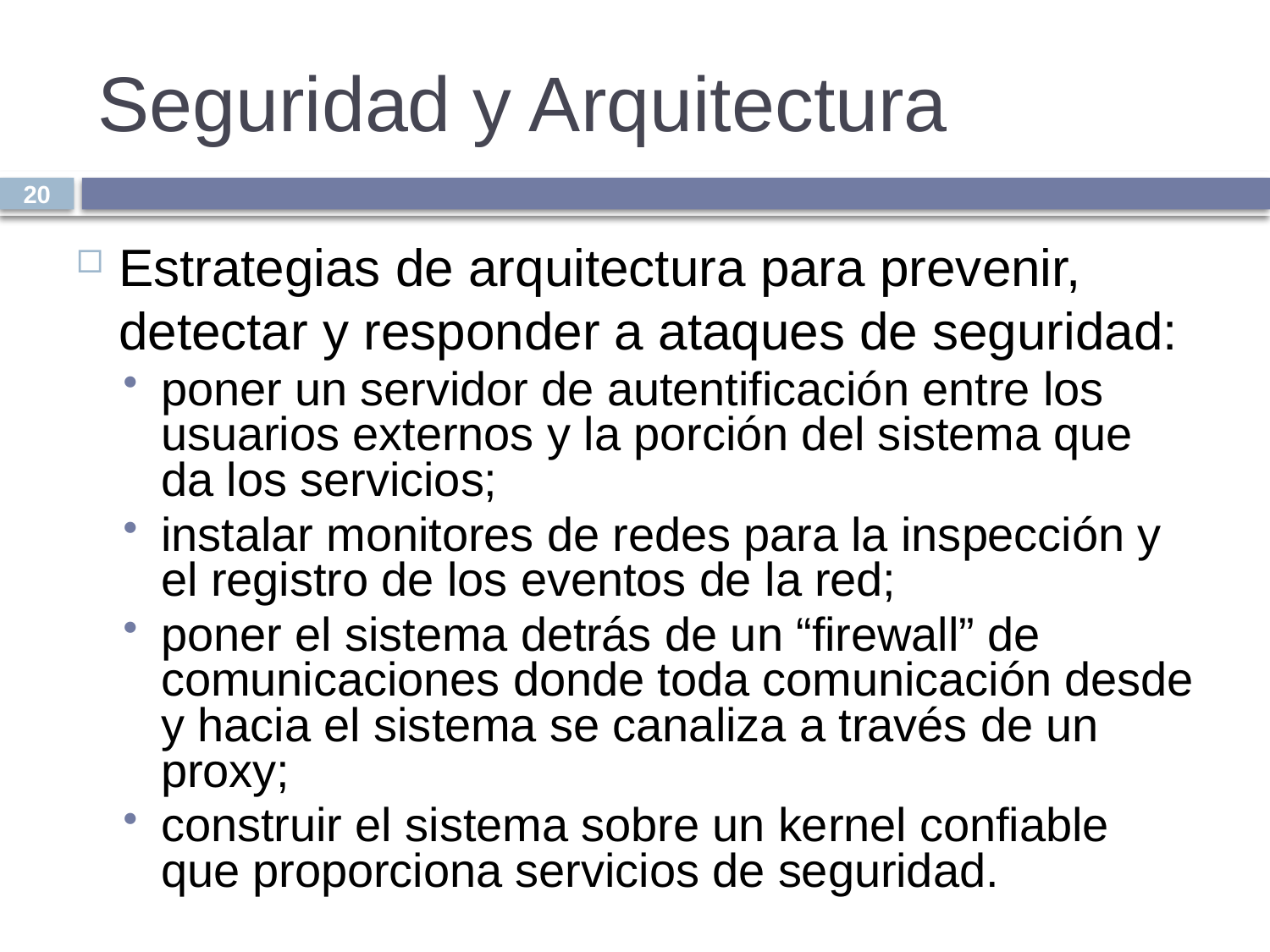

# Seguridad y Arquitectura
20
Estrategias de arquitectura para prevenir, detectar y responder a ataques de seguridad:
poner un servidor de autentificación entre los usuarios externos y la porción del sistema que da los servicios;
instalar monitores de redes para la inspección y el registro de los eventos de la red;
poner el sistema detrás de un “firewall” de comunicaciones donde toda comunicación desde y hacia el sistema se canaliza a través de un proxy;
construir el sistema sobre un kernel confiable que proporciona servicios de seguridad.